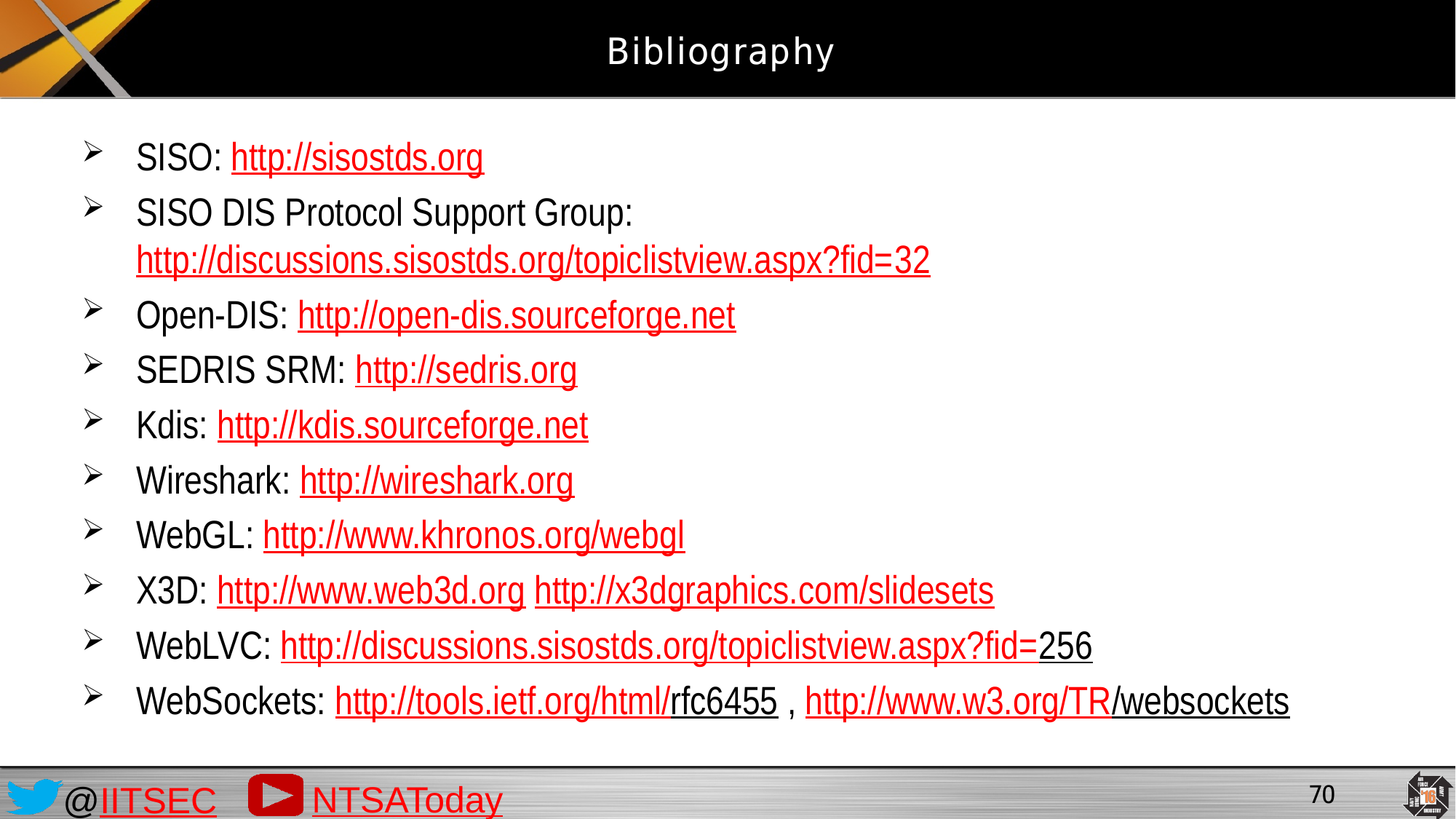

# Bibliography
SISO: http://sisostds.org
SISO DIS Protocol Support Group: http://discussions.sisostds.org/topiclistview.aspx?fid=32
Open-DIS: http://open-dis.sourceforge.net
SEDRIS SRM: http://sedris.org
Kdis: http://kdis.sourceforge.net
Wireshark: http://wireshark.org
WebGL: http://www.khronos.org/webgl
X3D: http://www.web3d.org http://x3dgraphics.com/slidesets
WebLVC: http://discussions.sisostds.org/topiclistview.aspx?fid=256
WebSockets: http://tools.ietf.org/html/rfc6455 , http://www.w3.org/TR/websockets
70